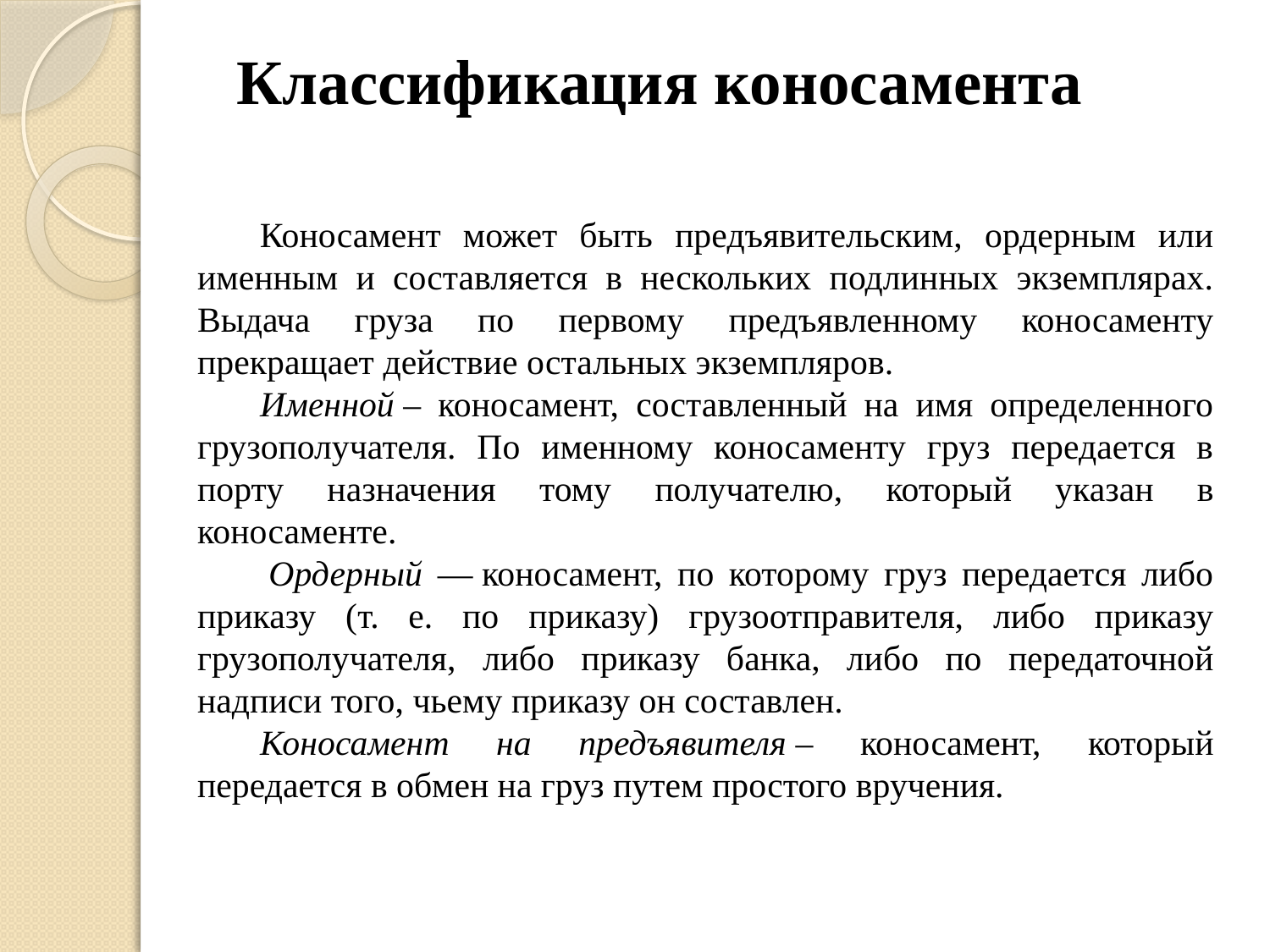

# Классификация коносамента

Коносамент может быть предъявительским, ордерным или именным и составляется в нескольких подлинных экземплярах. Выдача груза по первому предъявленному коносаменту прекращает действие остальных экземпляров.
Именной – коносамент, составленный на имя определенного грузополучателя. По именному коносаменту груз передается в порту назначения тому получателю, который указан в коносаменте.
 Ордерный — коносамент, по которому груз передается либо приказу (т. е. по приказу) грузоотправителя, либо приказу грузополучателя, либо приказу банка, либо по передаточной надписи того, чьему приказу он составлен.
Коносамент на предъявителя – коносамент, который передается в обмен на груз путем простого вручения.